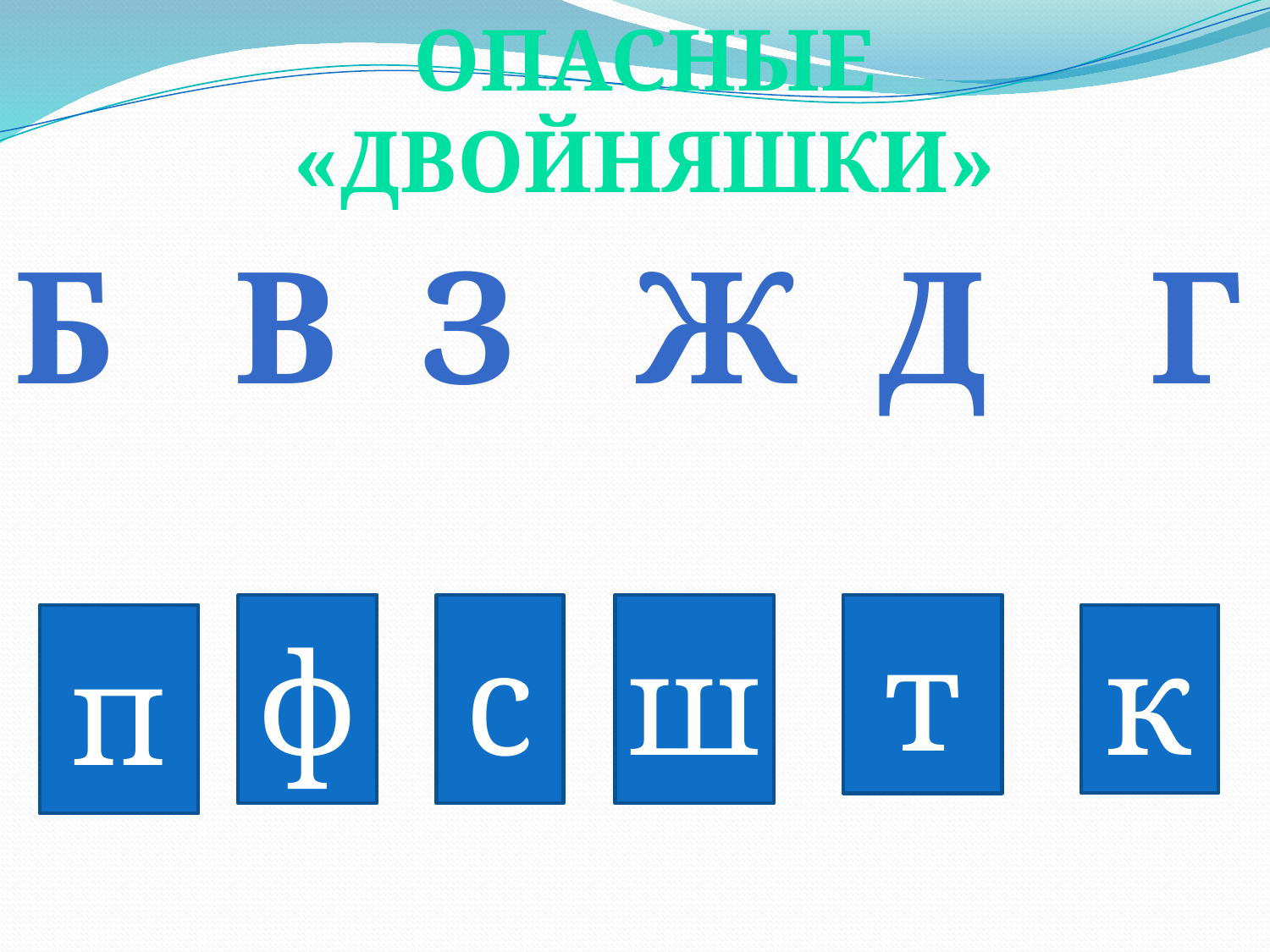

Опасные «двойняшки»
Б   в  з   ж  д    г

ф
с
ш
т
п
к